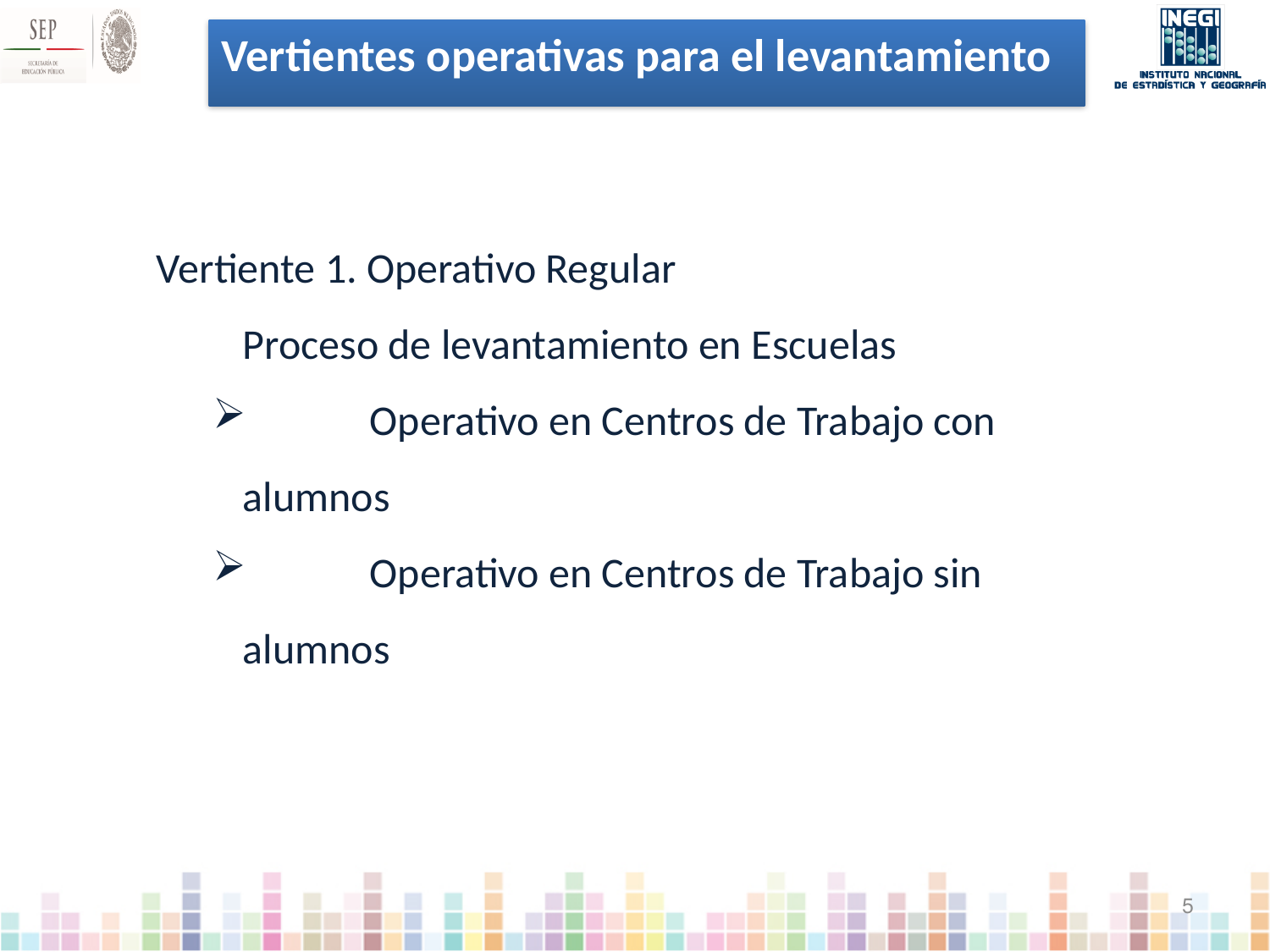

Vertientes operativas para el levantamiento
Vertiente 1. Operativo Regular
Proceso de levantamiento en Escuelas
	Operativo en Centros de Trabajo con alumnos
	Operativo en Centros de Trabajo sin alumnos

5